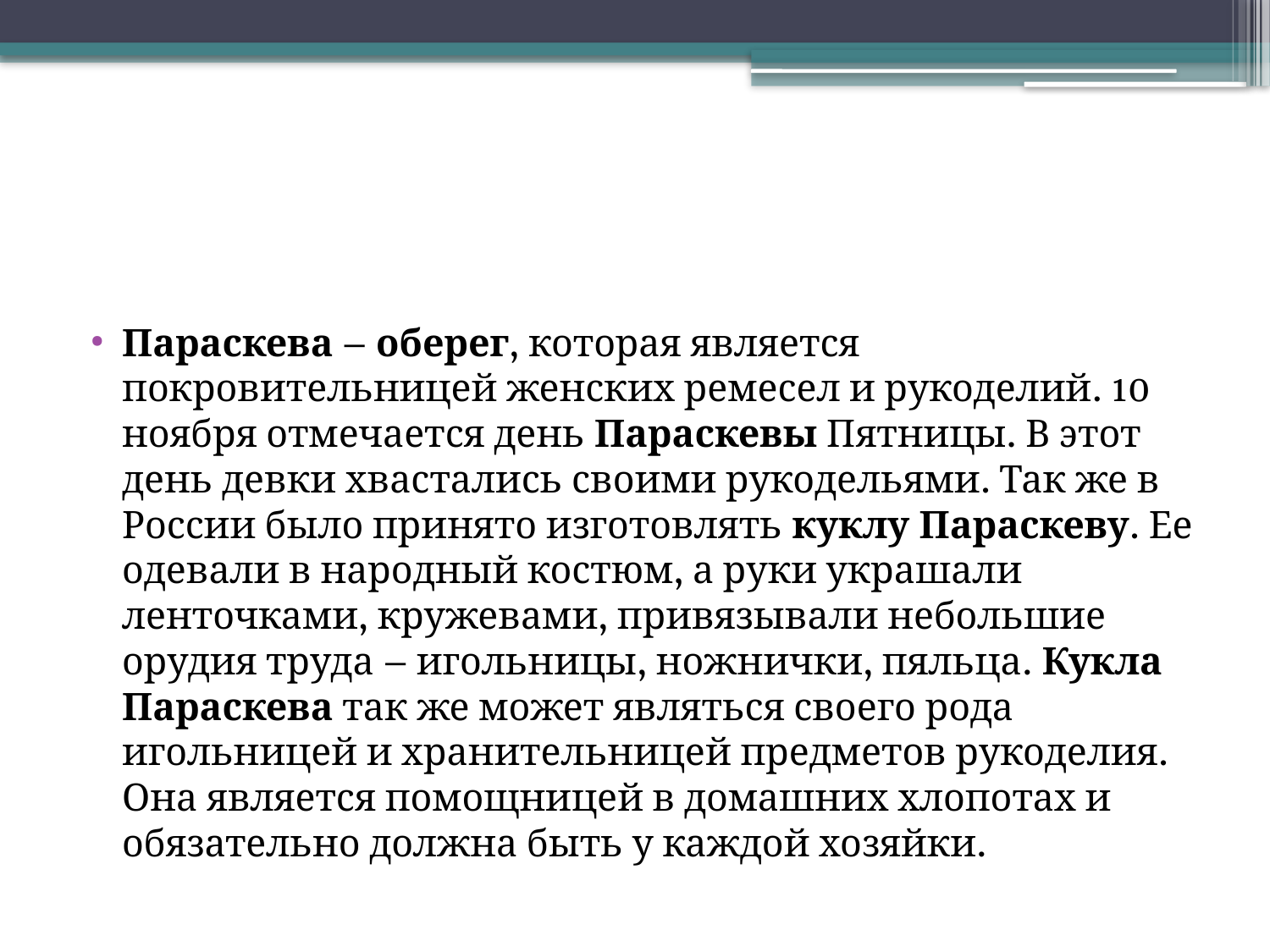

#
Параскева – оберег, которая является покровительницей женских ремесел и рукоделий. 10 ноября отмечается день Параскевы Пятницы. В этот день девки хвастались своими рукодельями. Так же в России было принято изготовлять куклу Параскеву. Ее одевали в народный костюм, а руки украшали ленточками, кружевами, привязывали небольшие орудия труда – игольницы, ножнички, пяльца. Кукла Параскева так же может являться своего рода игольницей и хранительницей предметов рукоделия. Она является помощницей в домашних хлопотах и обязательно должна быть у каждой хозяйки.